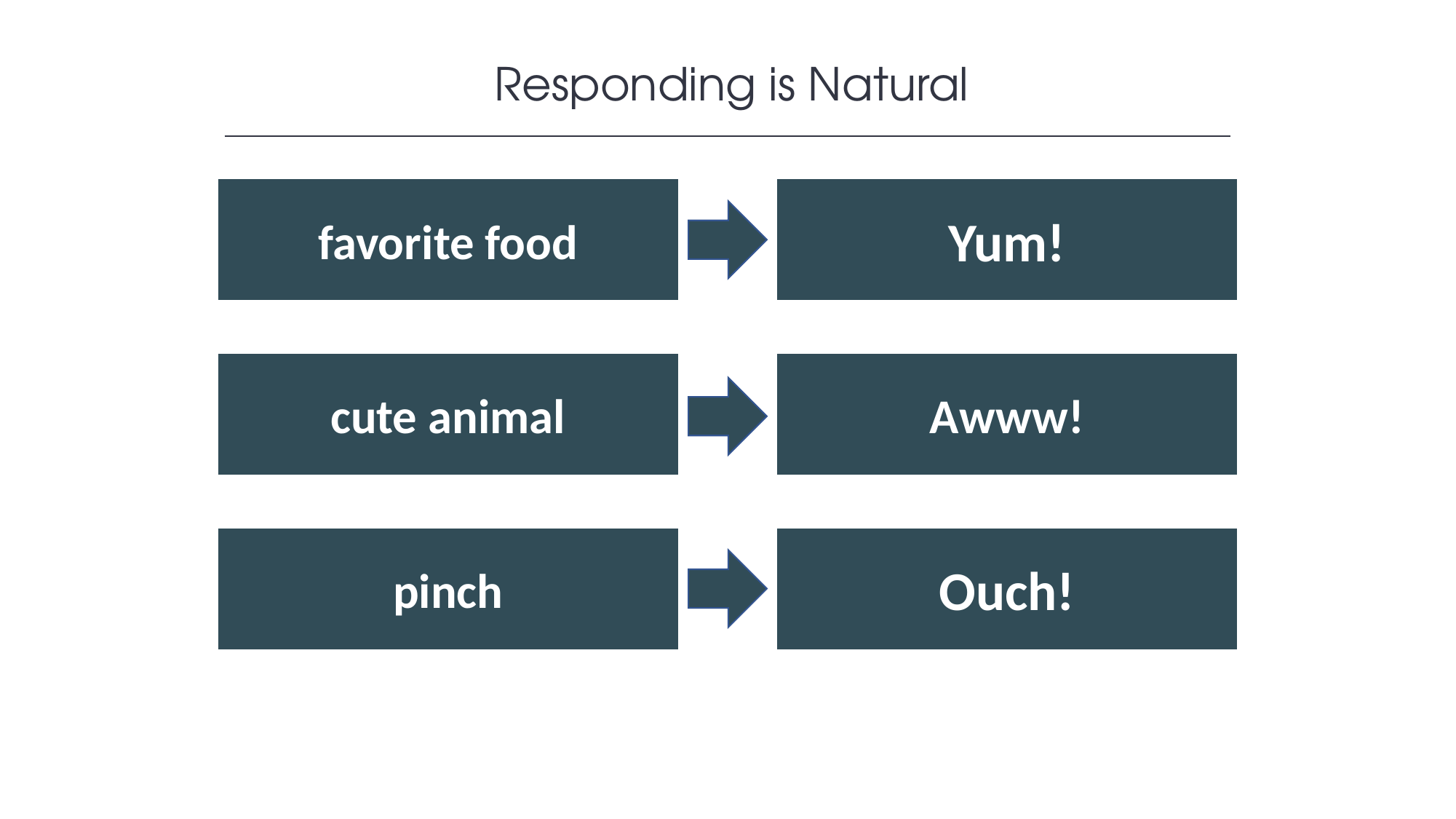

Responding is Natural
HAWKES LEARNING
favorite food
Yum!

cute animal
Awww!

pinch
Ouch!